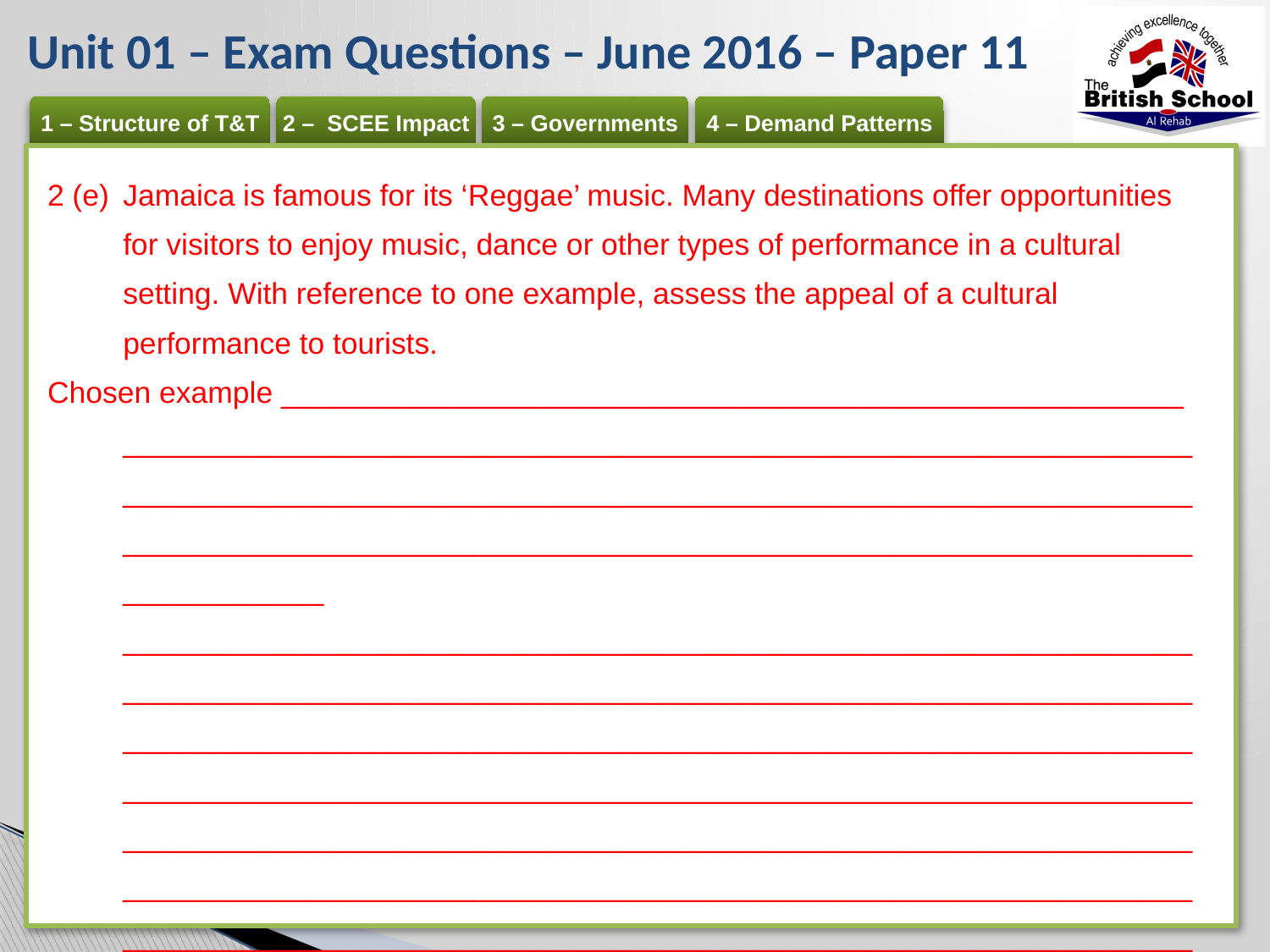

# Unit 01 – Exam Questions – June 2016 – Paper 11
2 (e) 	Jamaica is famous for its ‘Reggae’ music. Many destinations offer opportunities for visitors to enjoy music, dance or other types of performance in a cultural setting. With reference to one example, assess the appeal of a cultural performance to tourists.
Chosen example ______________________________________________________ ____________________________________________________________________________________________________________________________________________________________________________________________________________ _________________________________________________________________________________________________________________________________________________________________________________________________________________________________________________________________________________________________________________________________________________________________________________________________________________________________________________________________________________________	[6]